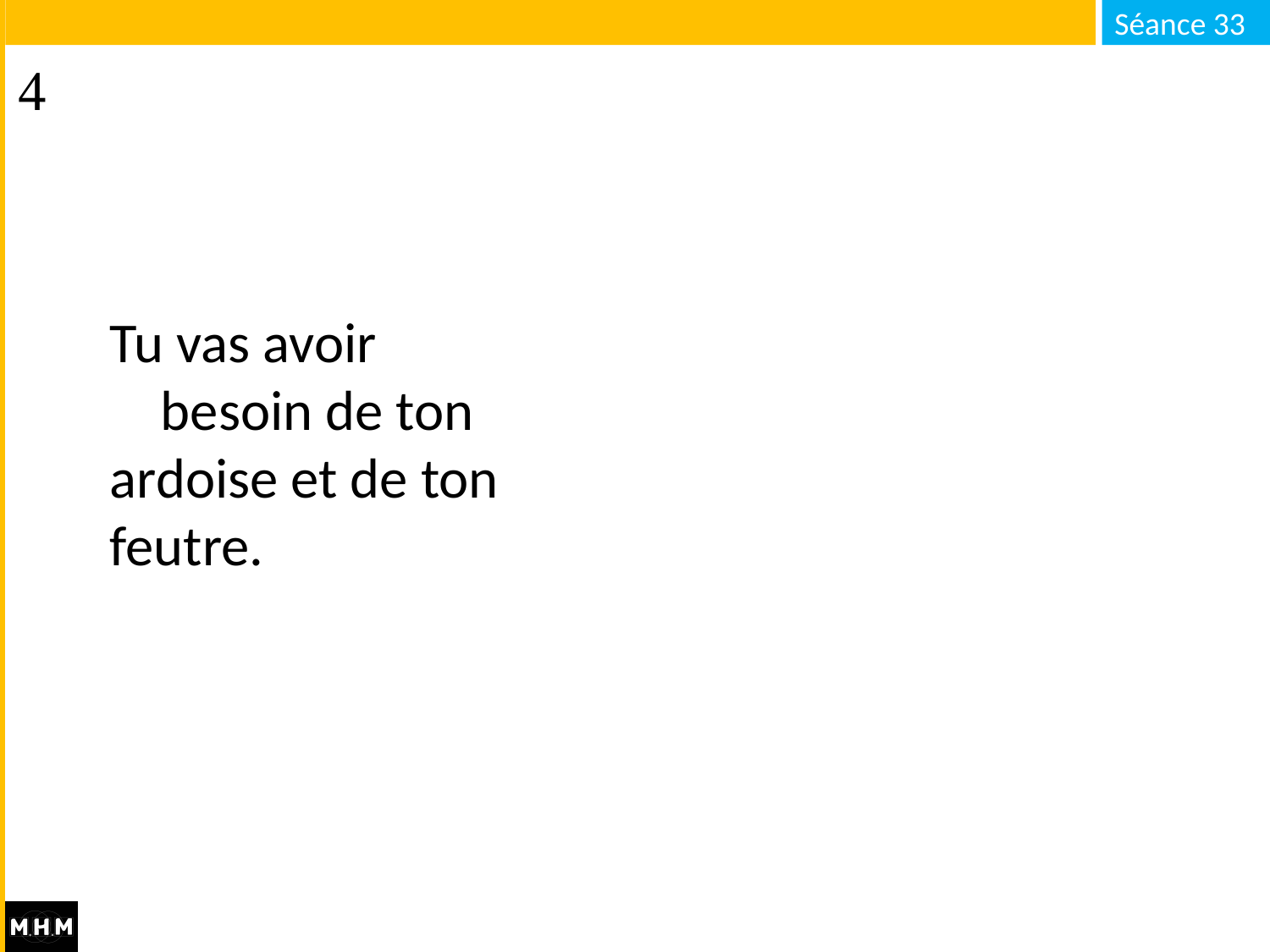

Tu vas avoir                        besoin de ton ardoise et de ton feutre.